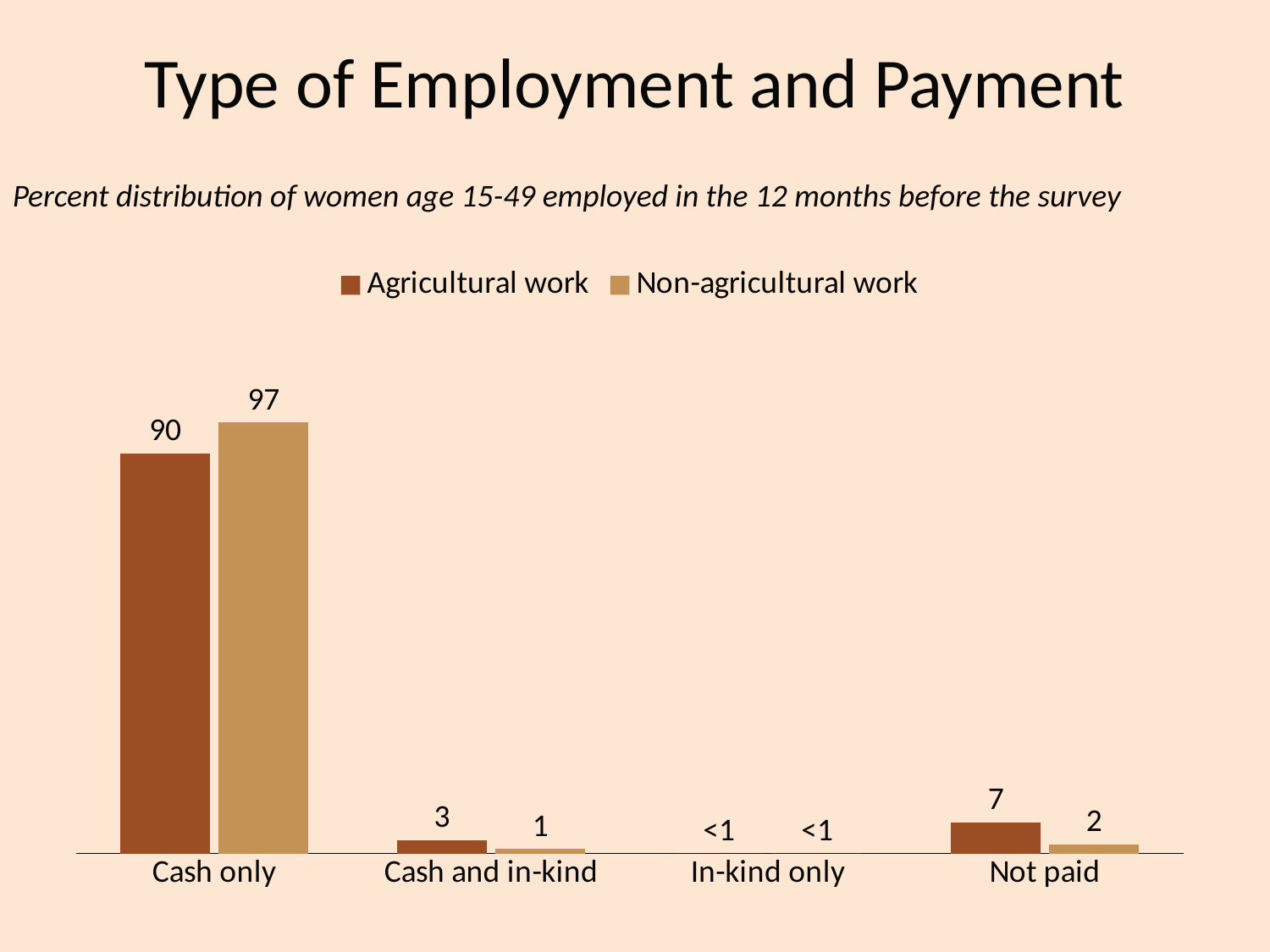

# Type of Employment and Payment
Percent distribution of women age 15-49 employed in the 12 months before the survey

### Chart

| Category | Agricultural work | Non-agricultural work |
|---|---|---|
| Cash only | 90.0 | 97.0 |
| Cash and in-kind | 3.0 | 1.0 |
| In-kind only | 0.0 | 0.0 |
| Not paid | 7.0 | 2.0 |